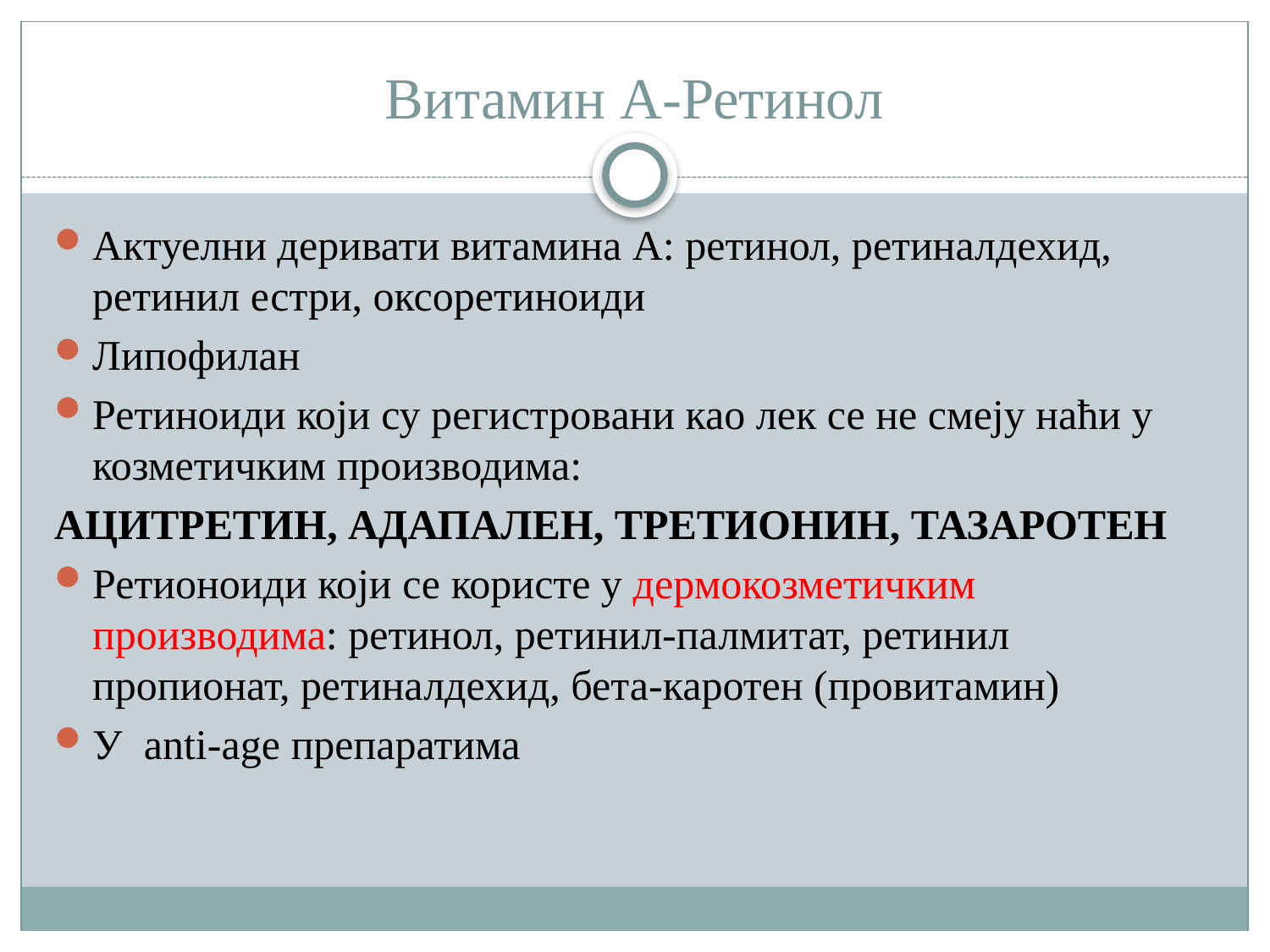

# Витамин А-Ретинол
Актуелни деривати витамина А: ретинол, ретиналдехид, ретинил естри, оксоретиноиди
Липофилан
Ретиноиди који су регистровани као лек се не смеју наћи у козметичким производима:
АЦИТРЕТИН, АДАПАЛЕН, ТРЕТИОНИН, ТАЗАРОТЕН
Ретионоиди који се користе у дермокозметичким производима: ретинол, ретинил-палмитат, ретинил пропионат, ретиналдехид, бета-каротен (провитамин)
У  anti-age препаратима